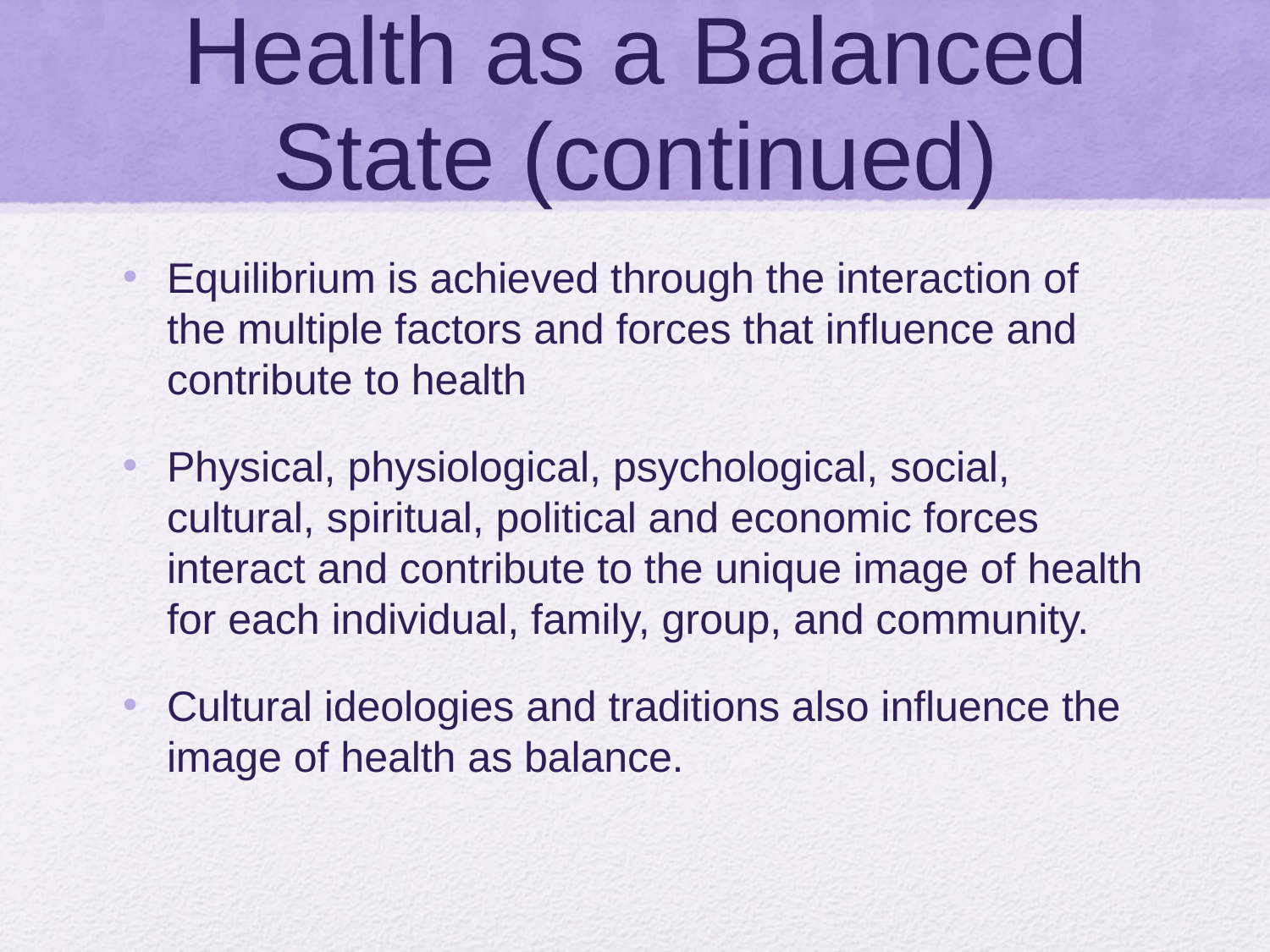

# Health as a Balanced State (continued)
Equilibrium is achieved through the interaction of the multiple factors and forces that influence and contribute to health
Physical, physiological, psychological, social, cultural, spiritual, political and economic forces interact and contribute to the unique image of health for each individual, family, group, and community.
Cultural ideologies and traditions also influence the image of health as balance.